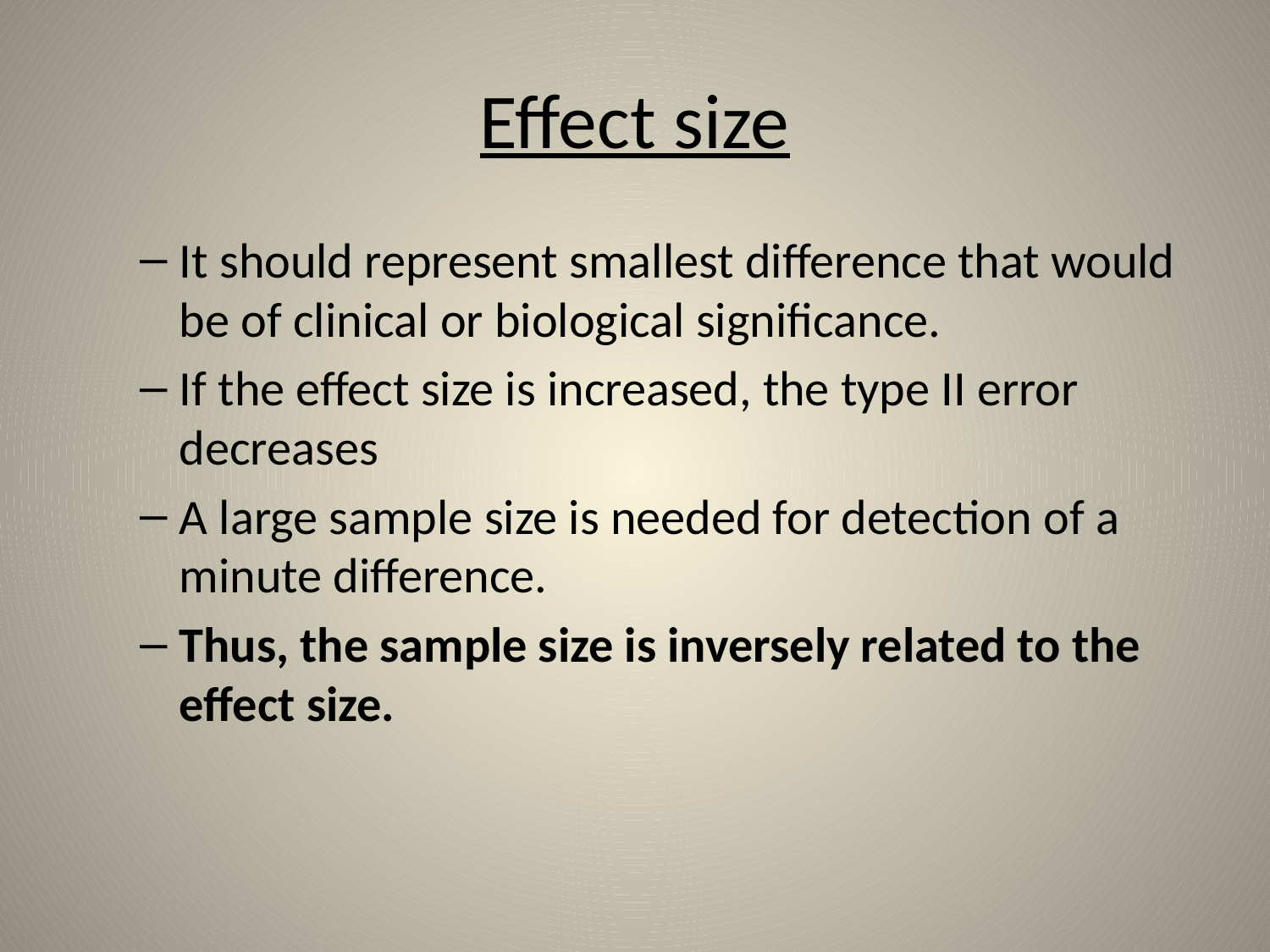

# Effect size
It should represent smallest difference that would be of clinical or biological significance.
If the effect size is increased, the type II error decreases
A large sample size is needed for detection of a minute difference.
Thus, the sample size is inversely related to the effect size.